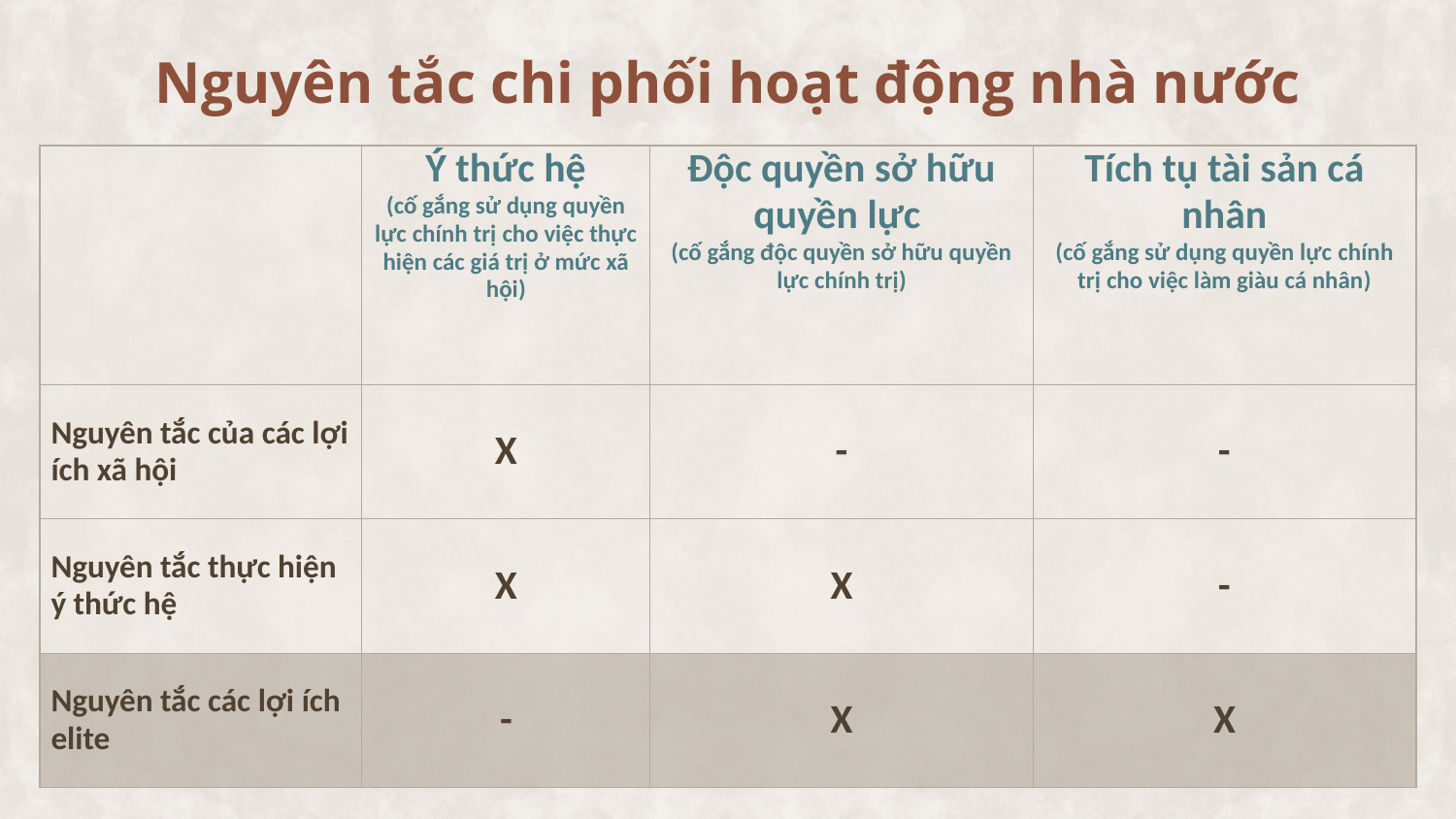

# Nguyên tắc chi phối hoạt động nhà nước
|  | Ý thức hệ (cố gắng sử dụng quyền lực chính trị cho việc thực hiện các giá trị ở mức xã hội) | Độc quyền sở hữu quyền lực (cố gắng độc quyền sở hữu quyền lực chính trị) | Tích tụ tài sản cá nhân (cố gắng sử dụng quyền lực chính trị cho việc làm giàu cá nhân) |
| --- | --- | --- | --- |
| Nguyên tắc của các lợi ích xã hội | X | - | - |
| Nguyên tắc thực hiện ý thức hệ | X | X | - |
| Nguyên tắc các lợi ích elite | - | X | X |